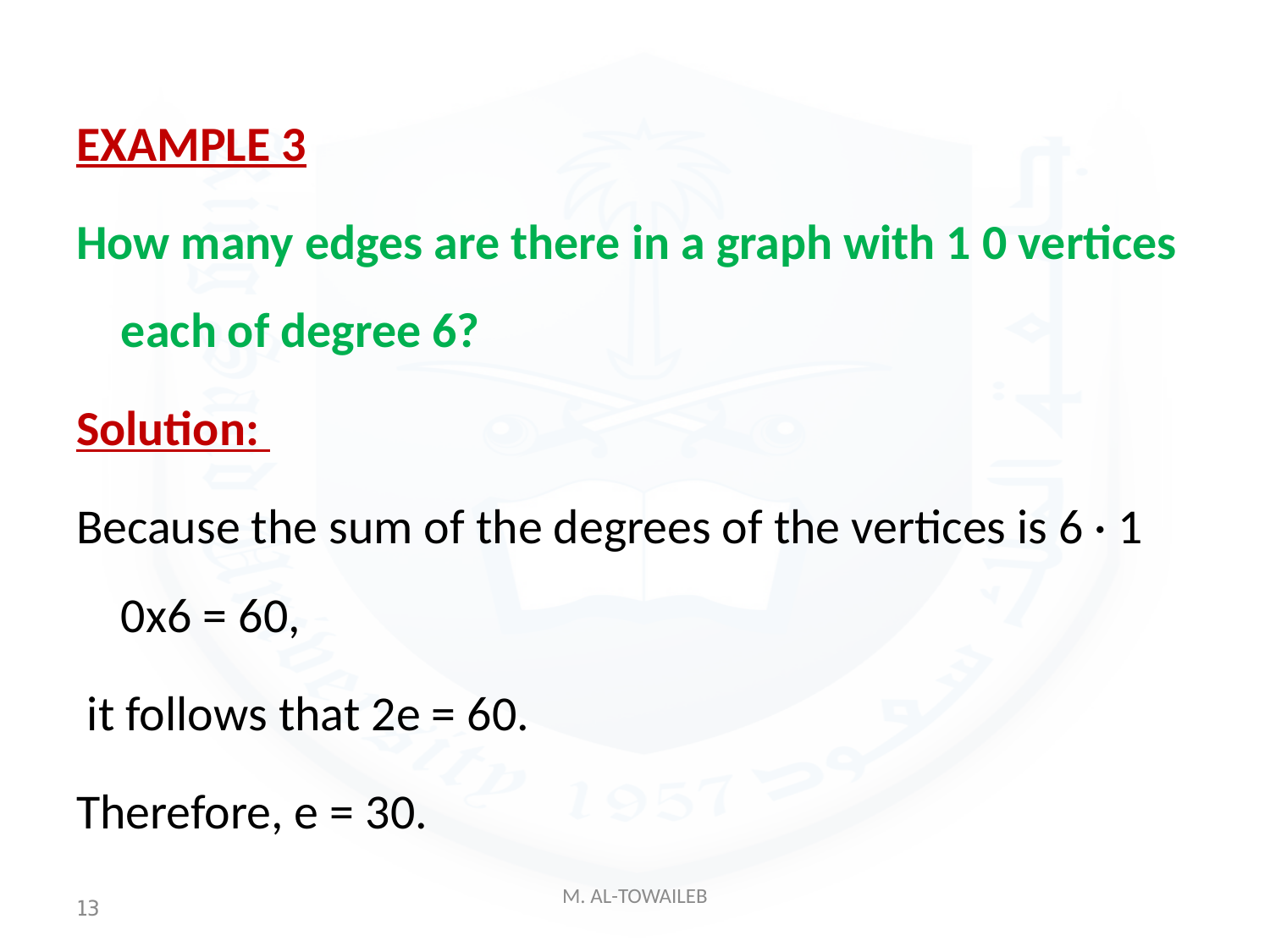

EXAMPLE 3
How many edges are there in a graph with 1 0 vertices each of degree 6?
Solution:
Because the sum of the degrees of the vertices is 6 · 1 0x6 = 60,
 it follows that 2e = 60.
Therefore, e = 30.
13
M. AL-TOWAILEB